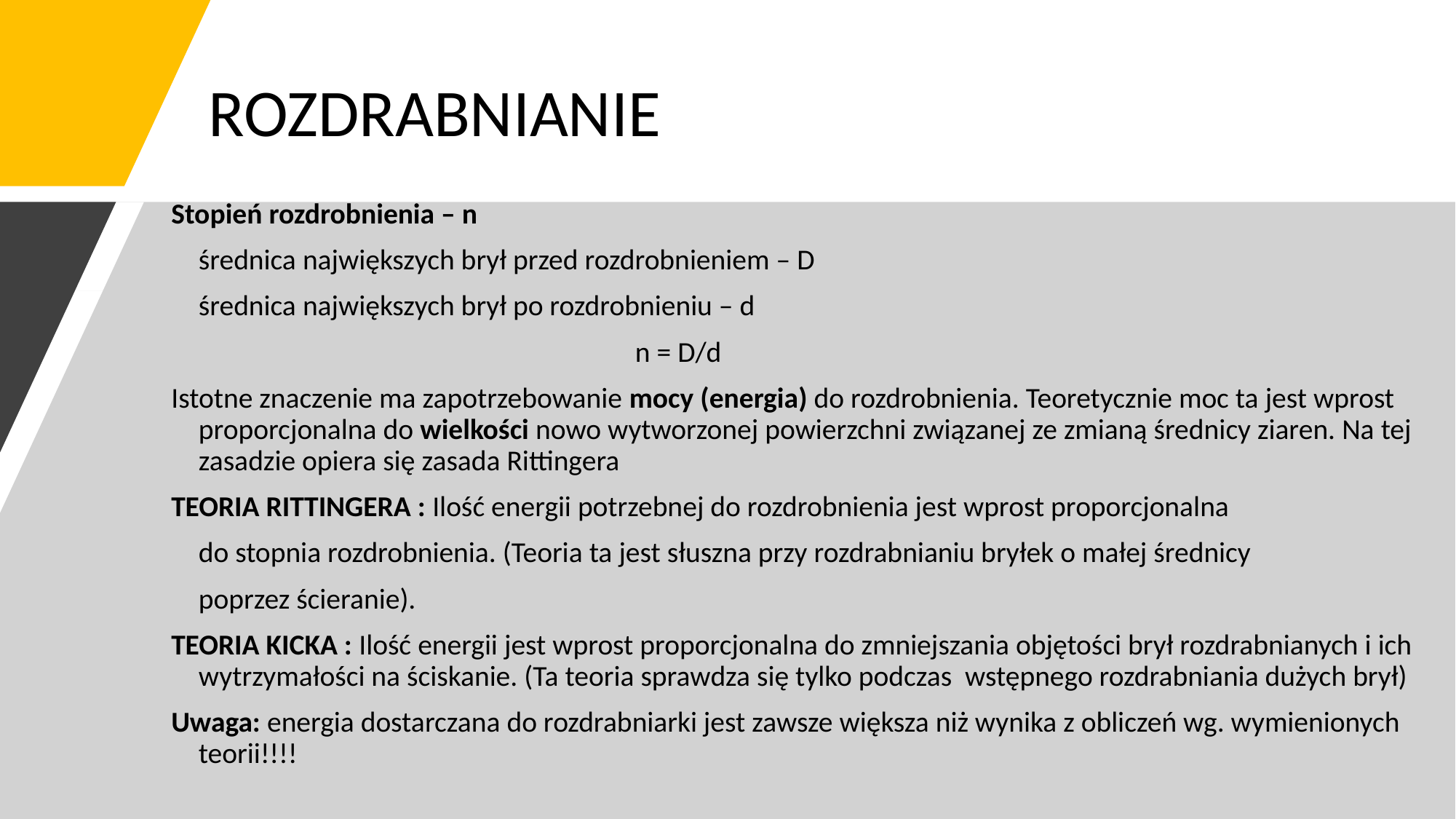

# ROZDRABNIANIE
Stopień rozdrobnienia – n
	średnica największych brył przed rozdrobnieniem – D
	średnica największych brył po rozdrobnieniu – d
					n = D/d
Istotne znaczenie ma zapotrzebowanie mocy (energia) do rozdrobnienia. Teoretycznie moc ta jest wprost proporcjonalna do wielkości nowo wytworzonej powierzchni związanej ze zmianą średnicy ziaren. Na tej zasadzie opiera się zasada Rittingera
TEORIA RITTINGERA : Ilość energii potrzebnej do rozdrobnienia jest wprost proporcjonalna
	do stopnia rozdrobnienia. (Teoria ta jest słuszna przy rozdrabnianiu bryłek o małej średnicy
	poprzez ścieranie).
TEORIA KICKA : Ilość energii jest wprost proporcjonalna do zmniejszania objętości brył rozdrabnianych i ich wytrzymałości na ściskanie. (Ta teoria sprawdza się tylko podczas  wstępnego rozdrabniania dużych brył)
Uwaga: energia dostarczana do rozdrabniarki jest zawsze większa niż wynika z obliczeń wg. wymienionych teorii!!!!